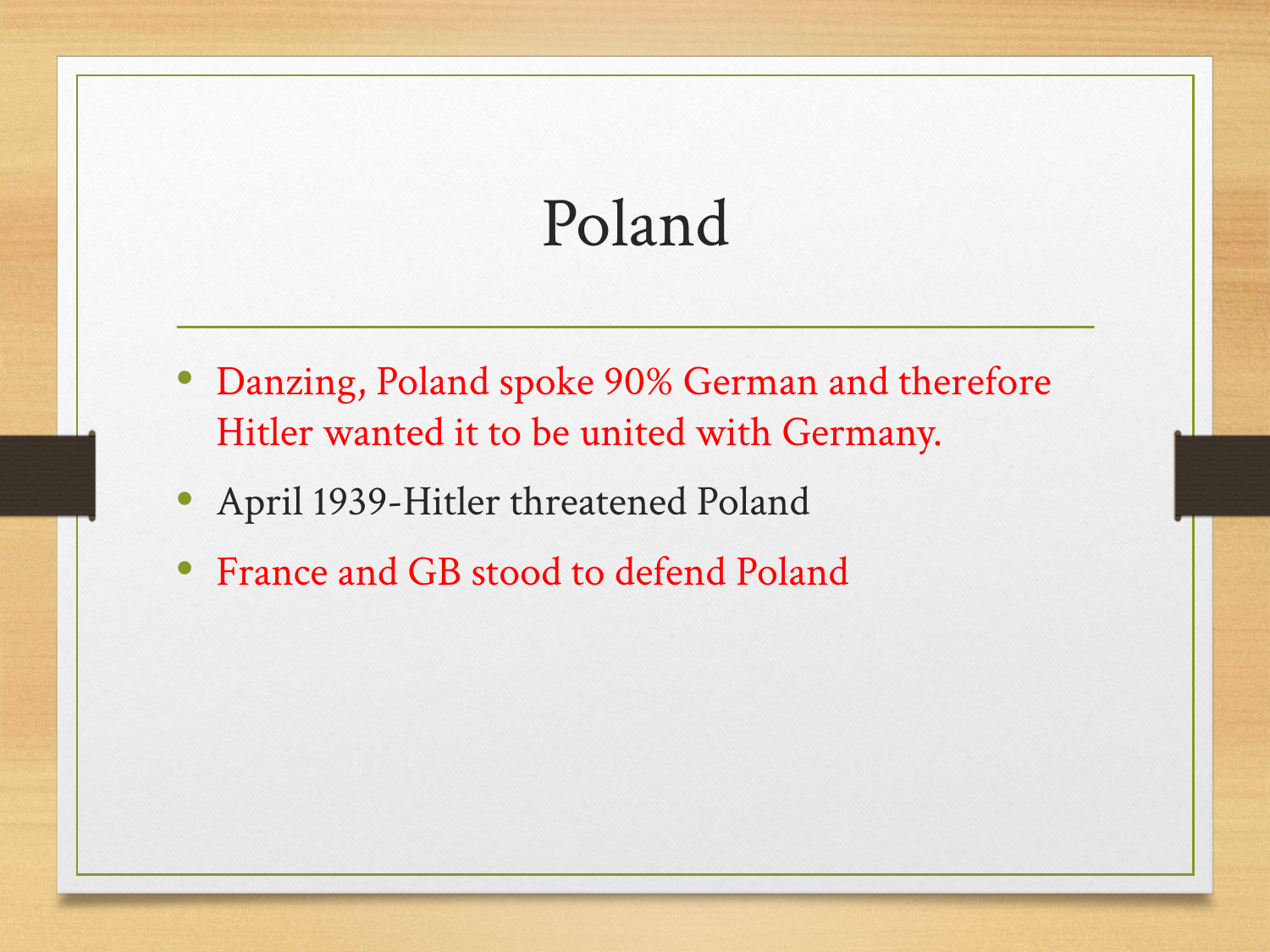

# Poland
Danzing, Poland spoke 90% German and therefore Hitler wanted it to be united with Germany.
April 1939-Hitler threatened Poland
France and GB stood to defend Poland